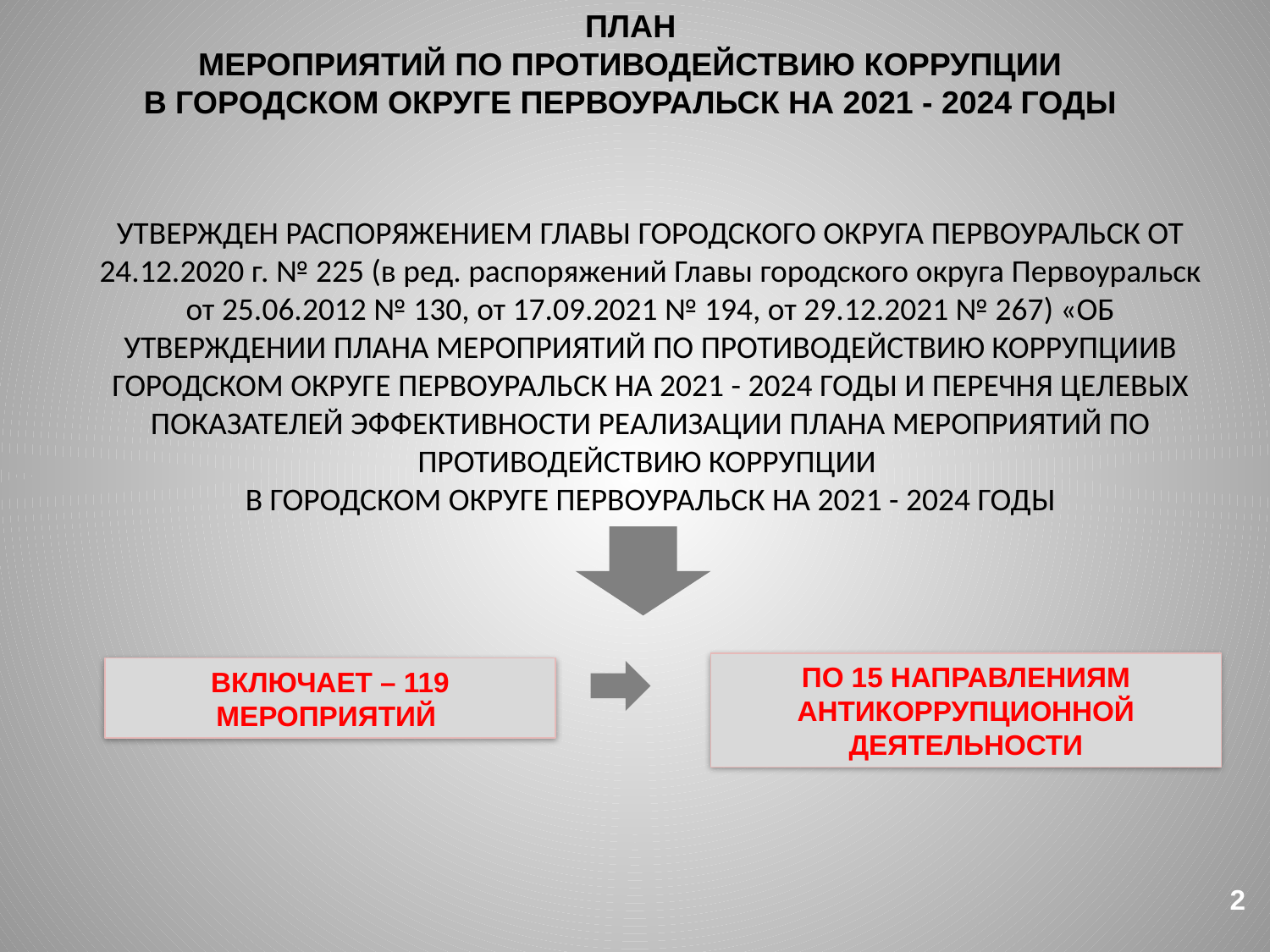

ПЛАН
МЕРОПРИЯТИЙ ПО ПРОТИВОДЕЙСТВИЮ КОРРУПЦИИ
В ГОРОДСКОМ ОКРУГЕ ПЕРВОУРАЛЬСК НА 2021 - 2024 ГОДЫ

УТВЕРЖДЕН РАСПОРЯЖЕНИЕМ ГЛАВЫ ГОРОДСКОГО ОКРУГА ПЕРВОУРАЛЬСК ОТ 24.12.2020 г. № 225 (в ред. распоряжений Главы городского округа Первоуральск от 25.06.2012 № 130, от 17.09.2021 № 194, от 29.12.2021 № 267) «ОБ УТВЕРЖДЕНИИ ПЛАНА МЕРОПРИЯТИЙ ПО ПРОТИВОДЕЙСТВИЮ КОРРУПЦИИВ ГОРОДСКОМ ОКРУГЕ ПЕРВОУРАЛЬСК НА 2021 - 2024 ГОДЫ И ПЕРЕЧНЯ ЦЕЛЕВЫХ ПОКАЗАТЕЛЕЙ ЭФФЕКТИВНОСТИ РЕАЛИЗАЦИИ ПЛАНА МЕРОПРИЯТИЙ ПО ПРОТИВОДЕЙСТВИЮ КОРРУПЦИИ
В ГОРОДСКОМ ОКРУГЕ ПЕРВОУРАЛЬСК НА 2021 - 2024 ГОДЫ

ПО 15 направлениям антикоррупционной деятельности
Включает – 119 мероприятий

2